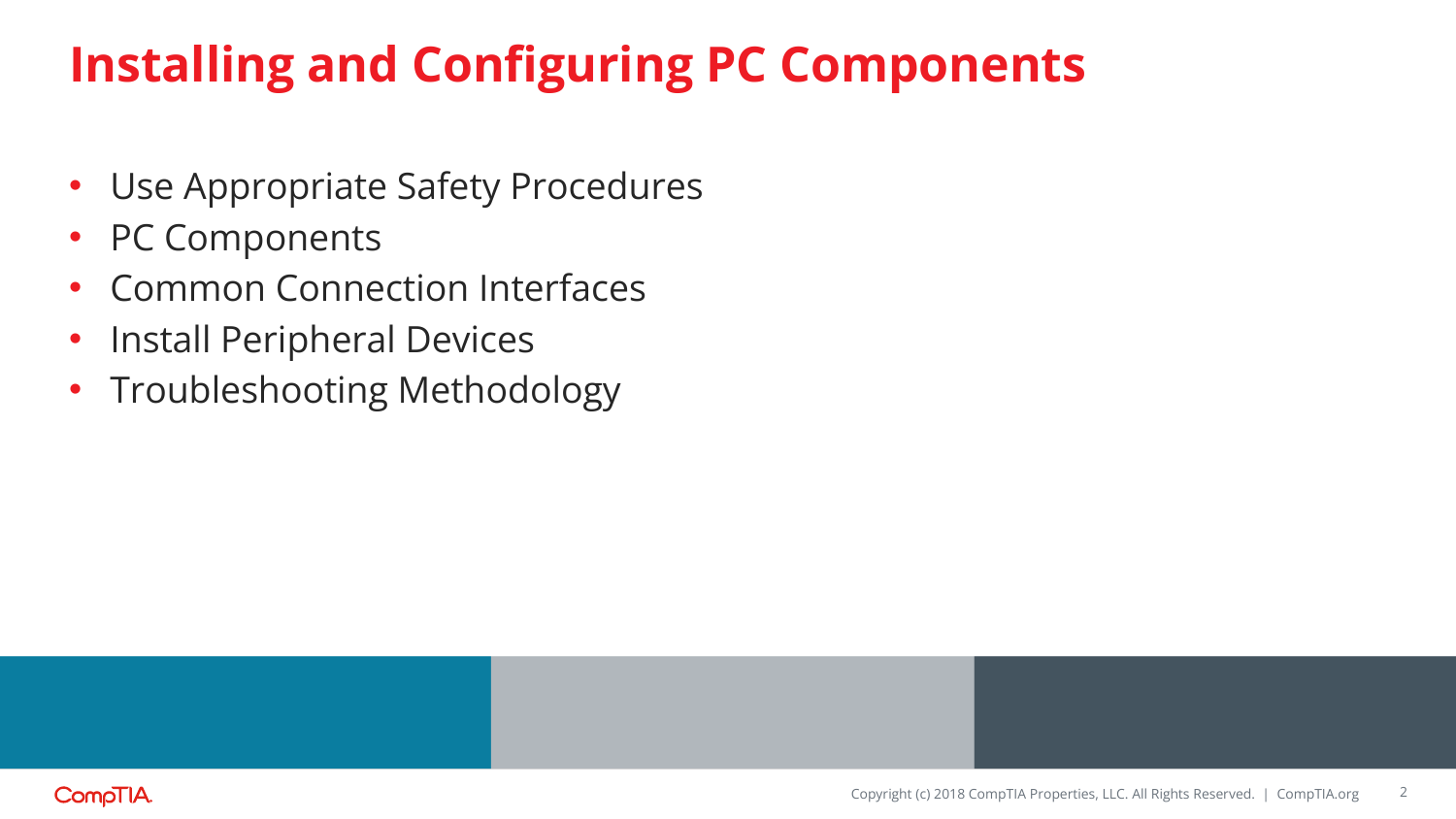

# Installing and Configuring PC Components
Use Appropriate Safety Procedures
PC Components
Common Connection Interfaces
Install Peripheral Devices
Troubleshooting Methodology
2